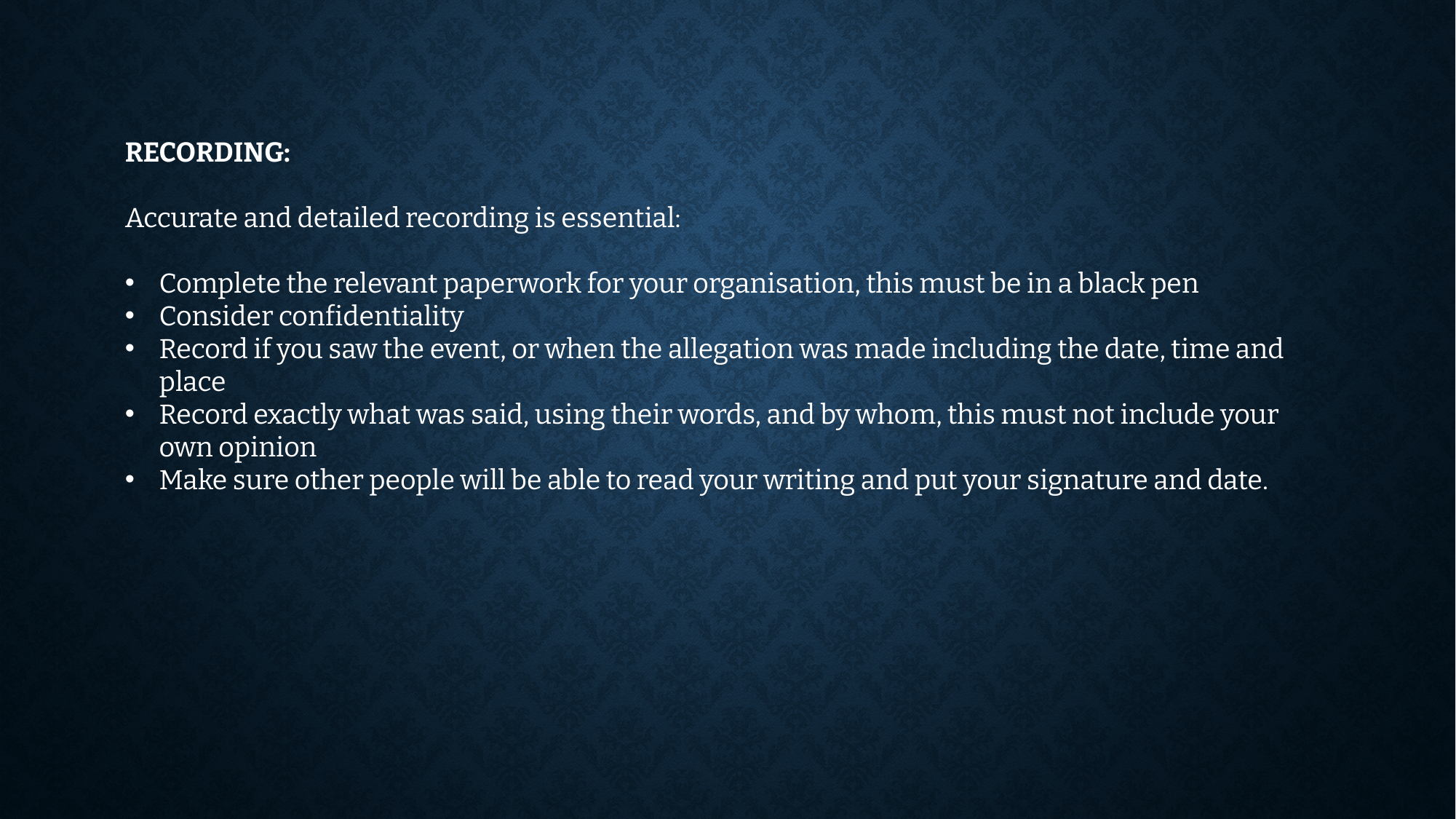

RECORDING:

Accurate and detailed recording is essential:

Complete the relevant paperwork for your organisation, this must be in a black pen
Consider confidentiality
Record if you saw the event, or when the allegation was made including the date, time and place
Record exactly what was said, using their words, and by whom, this must not include your own opinion
Make sure other people will be able to read your writing and put your signature and date.